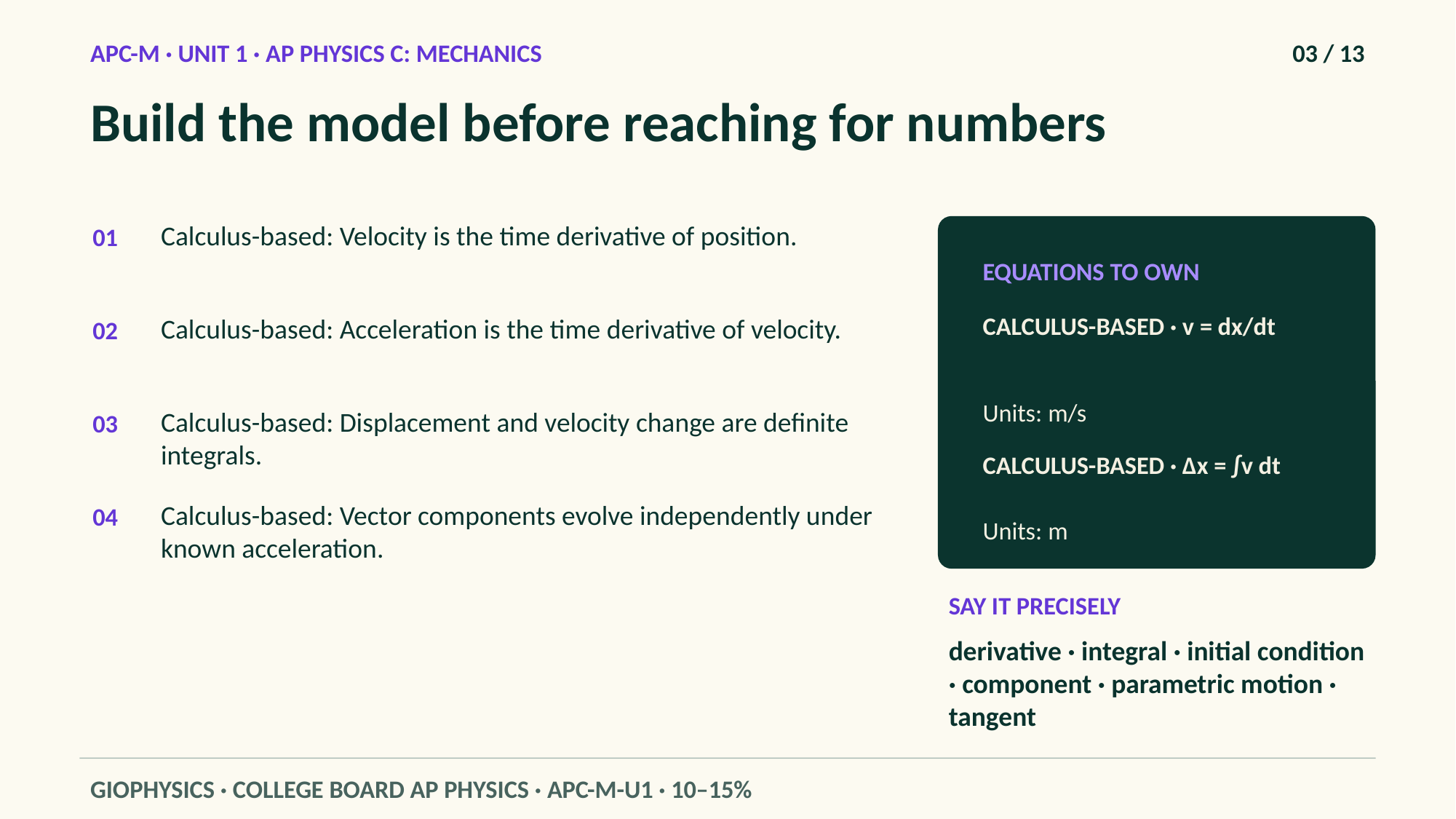

APC-M · UNIT 1 · AP PHYSICS C: MECHANICS
03 / 13
Build the model before reaching for numbers
Calculus-based: Velocity is the time derivative of position.
01

EQUATIONS TO OWN
CALCULUS-BASED · v = dx/dt
Calculus-based: Acceleration is the time derivative of velocity.
02
Units: m/s
Calculus-based: Displacement and velocity change are definite integrals.
03
CALCULUS-BASED · Δx = ∫v dt
Calculus-based: Vector components evolve independently under known acceleration.
04
Units: m
SAY IT PRECISELY
derivative · integral · initial condition · component · parametric motion · tangent

GIOPHYSICS · COLLEGE BOARD AP PHYSICS · APC-M-U1 · 10–15%